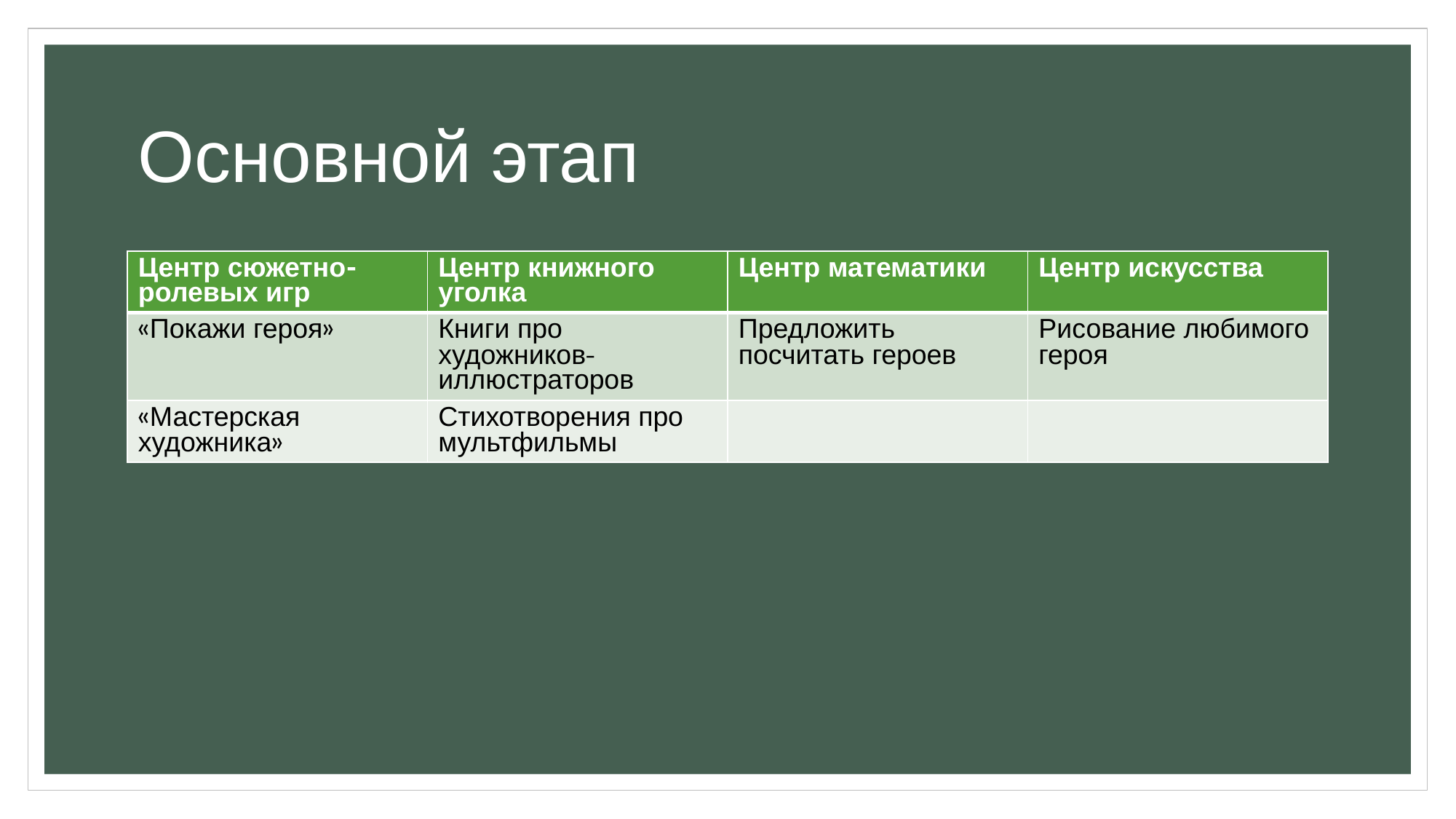

# Основной этап
| Центр сюжетно-ролевых игр | Центр книжного уголка | Центр математики | Центр искусства |
| --- | --- | --- | --- |
| «Покажи героя» | Книги про художников-иллюстраторов | Предложить посчитать героев | Рисование любимого героя |
| «Мастерская художника» | Стихотворения про мультфильмы |  |  |